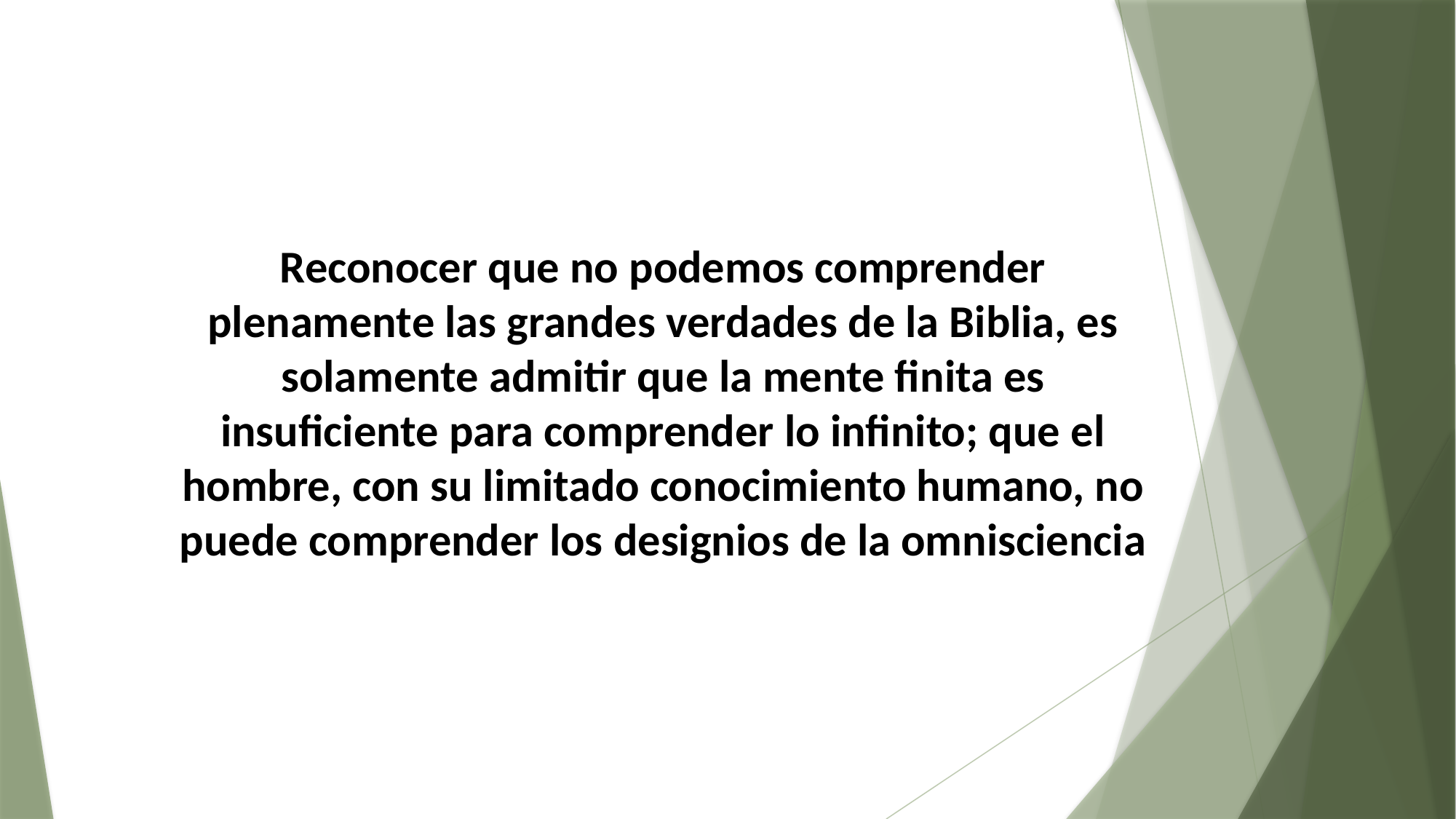

Reconocer que no podemos comprender plenamente las grandes verdades de la Biblia, es solamente admitir que la mente finita es insuficiente para comprender lo infinito; que el hombre, con su limitado conocimiento humano, no puede comprender los designios de la omnisciencia